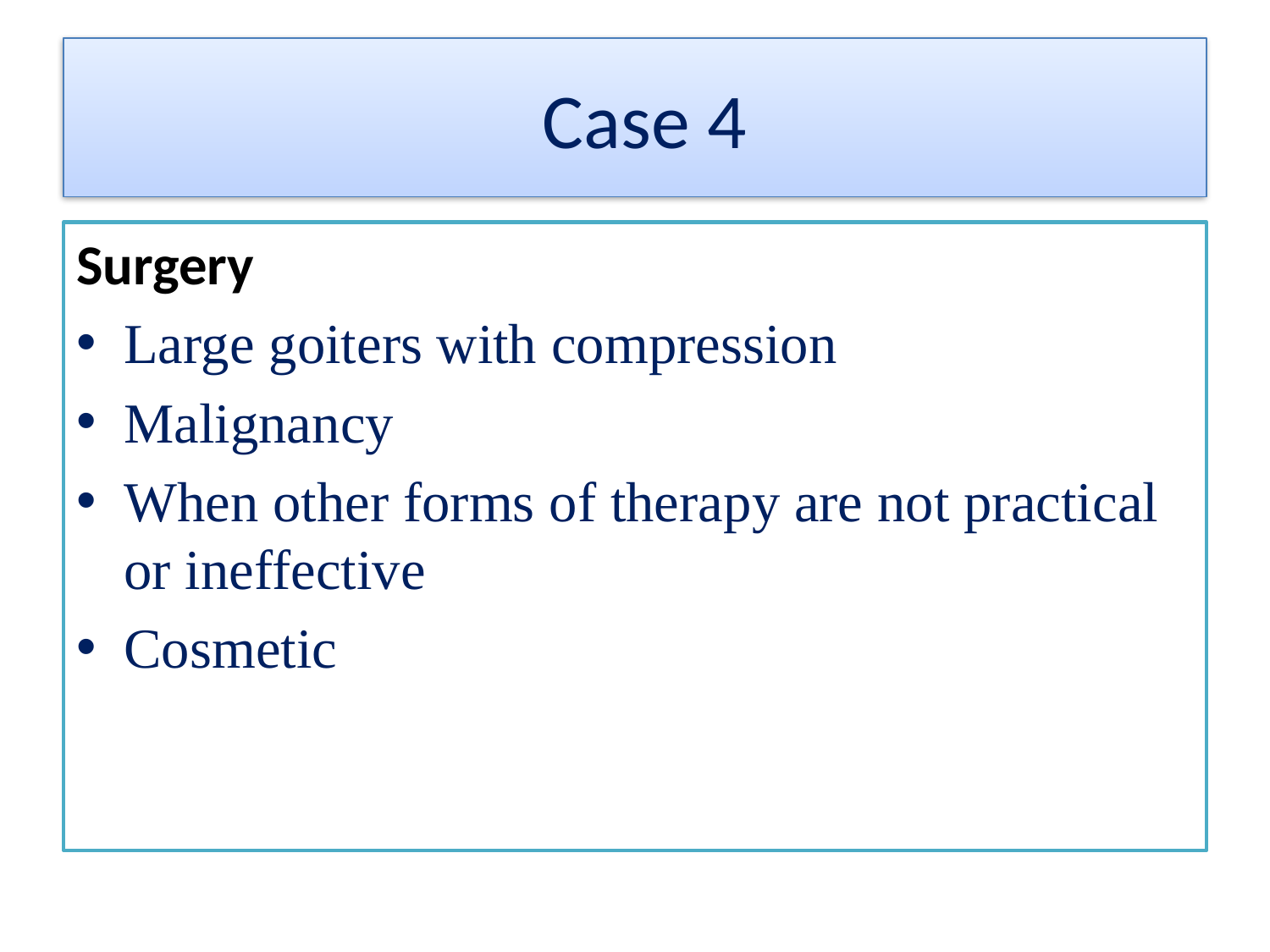

# Case 4
Surgery
Large goiters with compression
Malignancy
When other forms of therapy are not practical or ineffective
Cosmetic